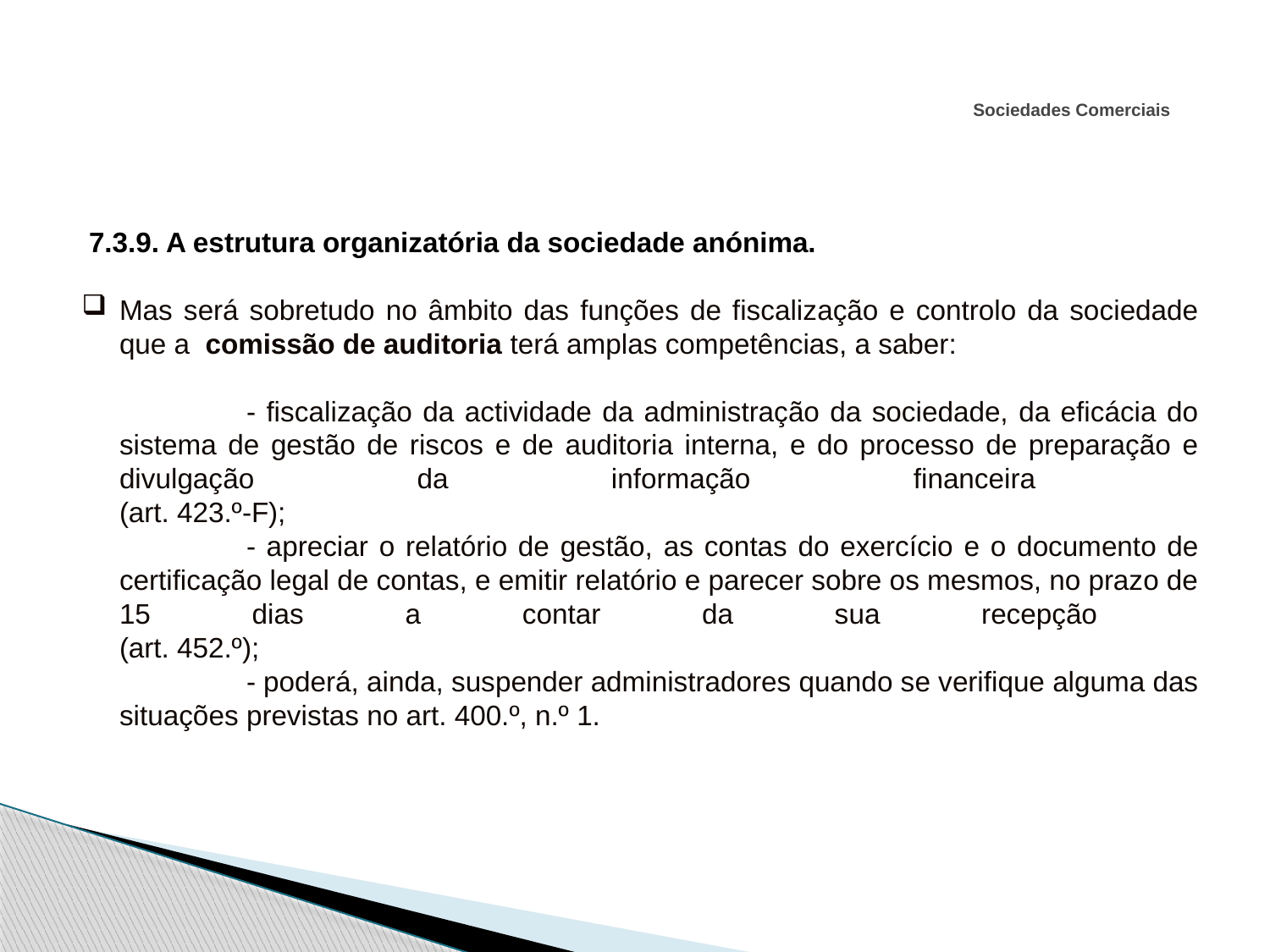

# Sociedades Comerciais
 7.3.9. A estrutura organizatória da sociedade anónima.

Mas será sobretudo no âmbito das funções de fiscalização e controlo da sociedade que a  comissão de auditoria terá amplas competências, a saber:

		- fiscalização da actividade da administração da sociedade, da eficácia do sistema de gestão de riscos e de auditoria interna, e do processo de preparação e divulgação da informação financeira
(art. 423.º-F);
		- apreciar o relatório de gestão, as contas do exercício e o documento de certificação legal de contas, e emitir relatório e parecer sobre os mesmos, no prazo de 15 dias a contar da sua recepção
(art. 452.º);
		- poderá, ainda, suspender administradores quando se verifique alguma das situações previstas no art. 400.º, n.º 1.